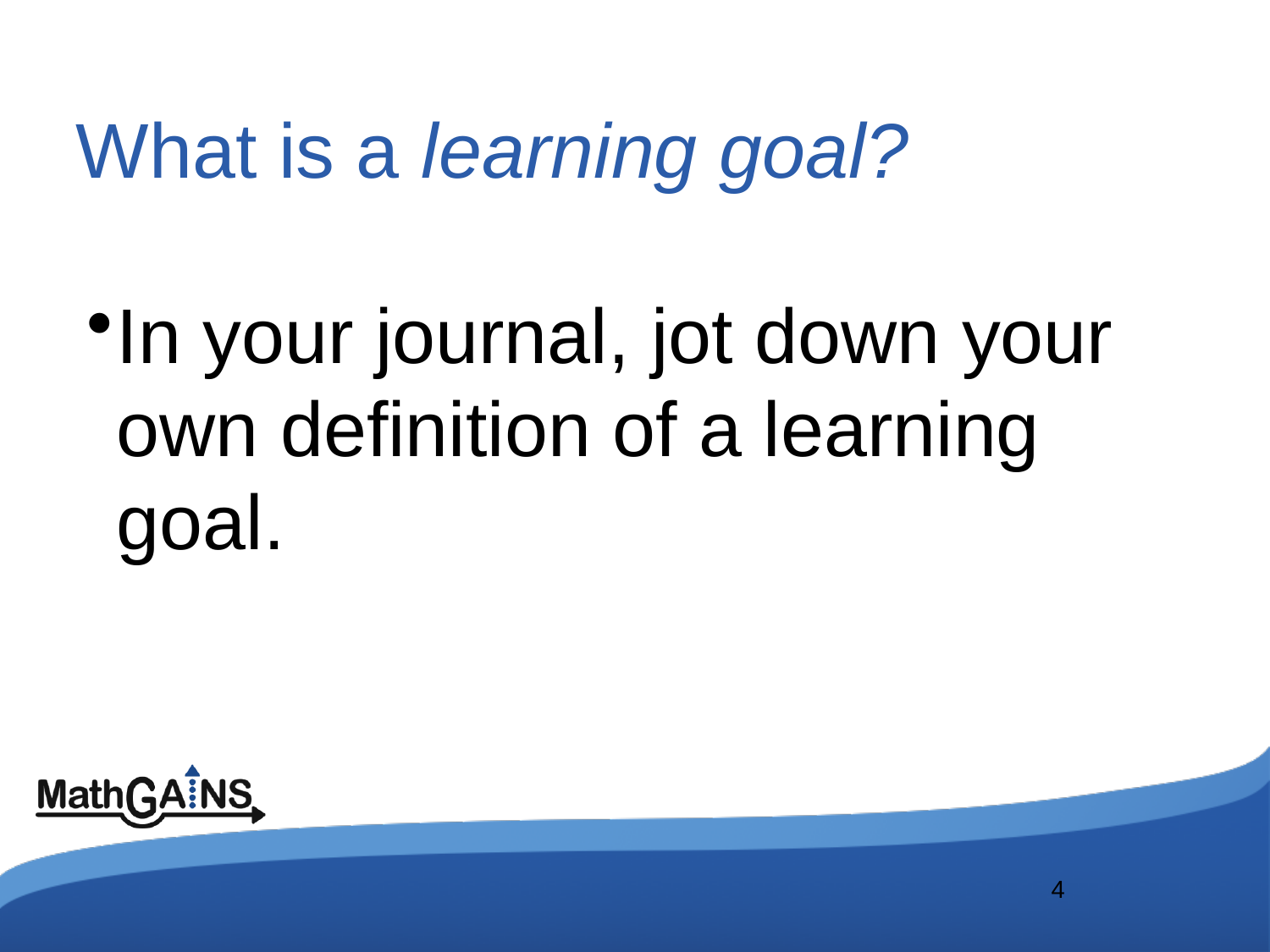

# What is a learning goal?

In your journal, jot down your own definition of a learning goal.

4